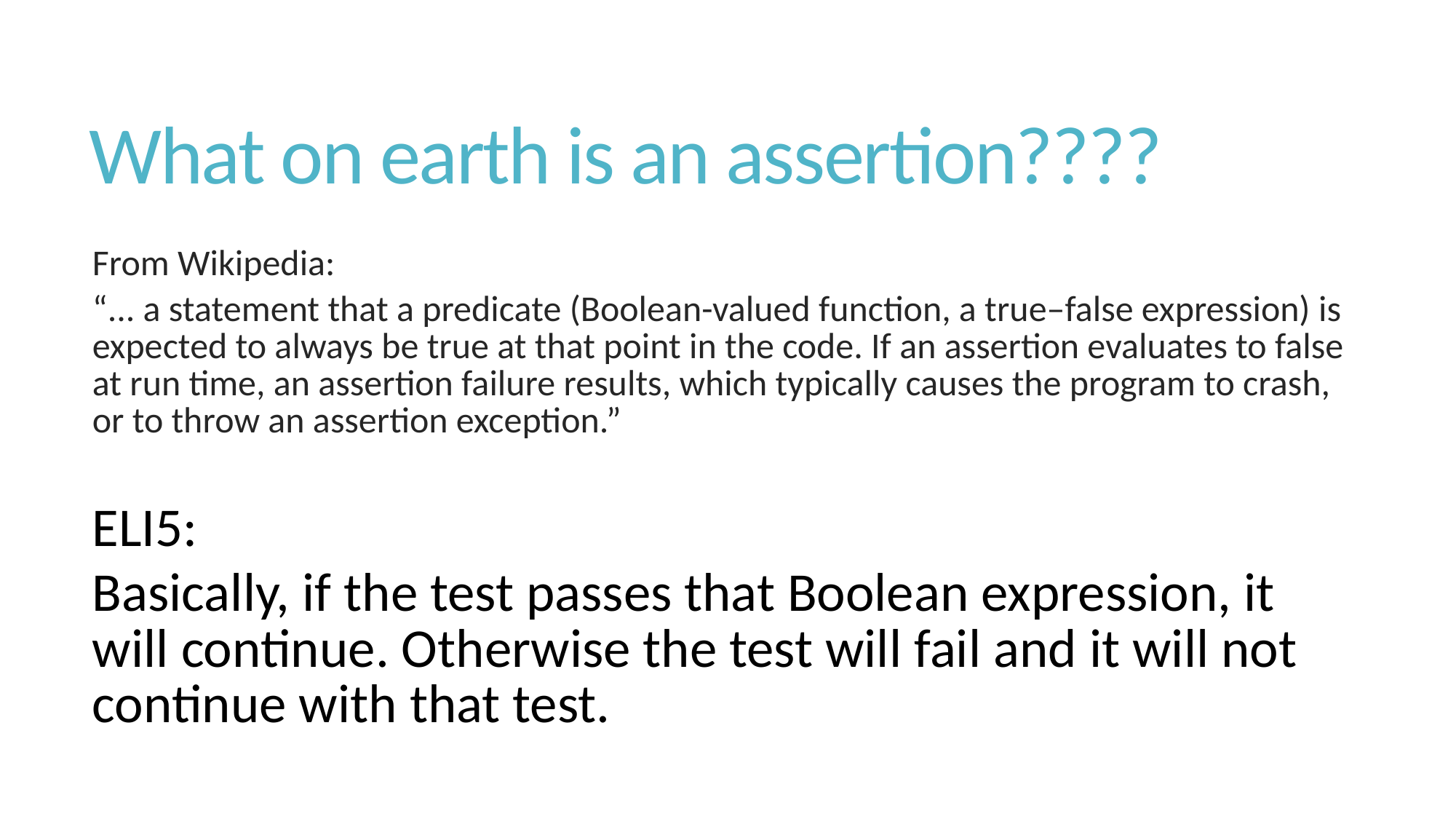

# What on earth is an assertion????
From Wikipedia:
“... a statement that a predicate (Boolean-valued function, a true–false expression) is expected to always be true at that point in the code. If an assertion evaluates to false at run time, an assertion failure results, which typically causes the program to crash, or to throw an assertion exception.”

ELI5:
Basically, if the test passes that Boolean expression, it will continue. Otherwise the test will fail and it will not continue with that test.